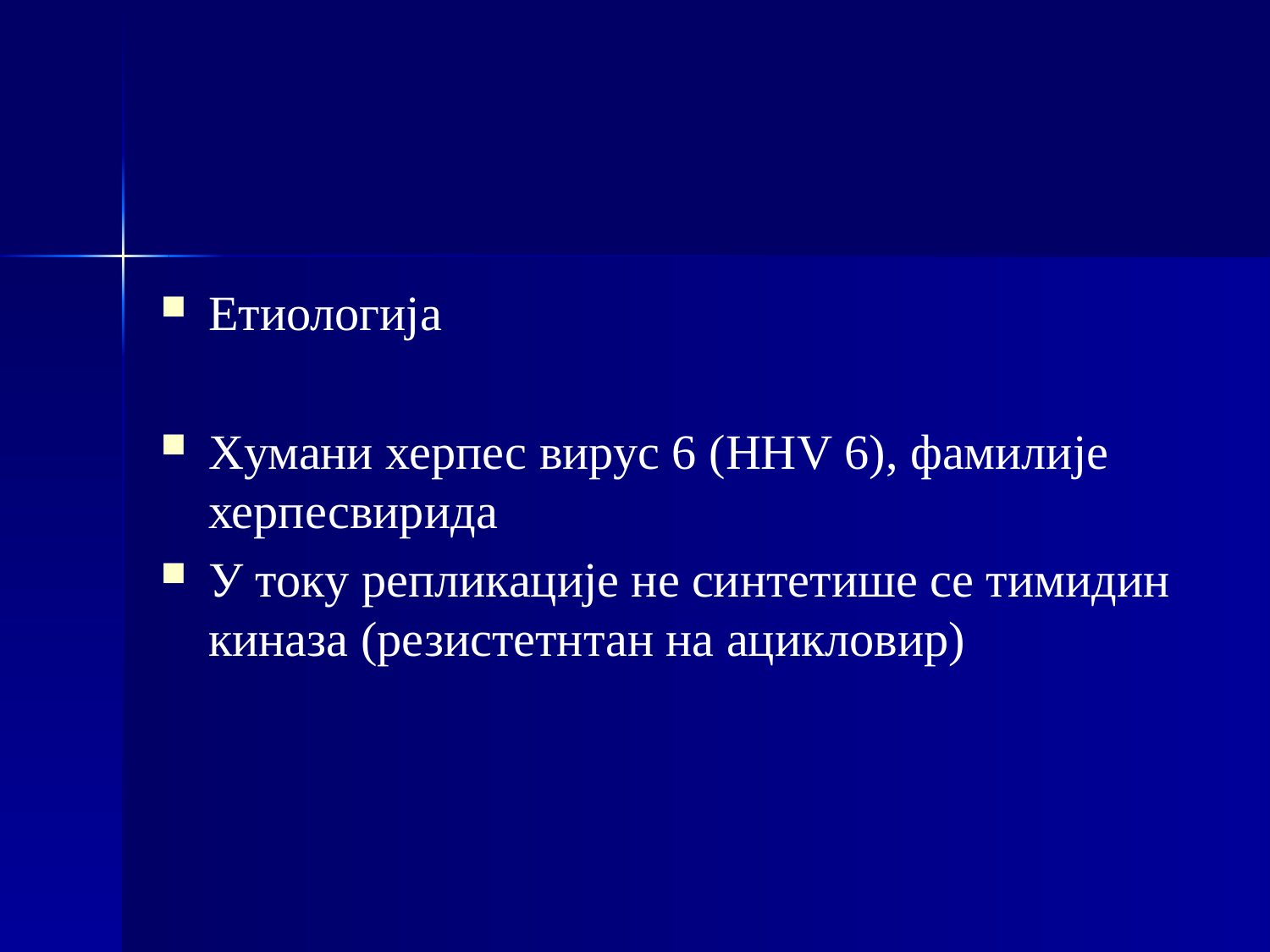

Етиологија

Хумани херпес вирус 6 (HHV 6), фамилије херпесвирида
У току репликације не синтетише се тимидин киназа (резистетнтан на ацикловир)